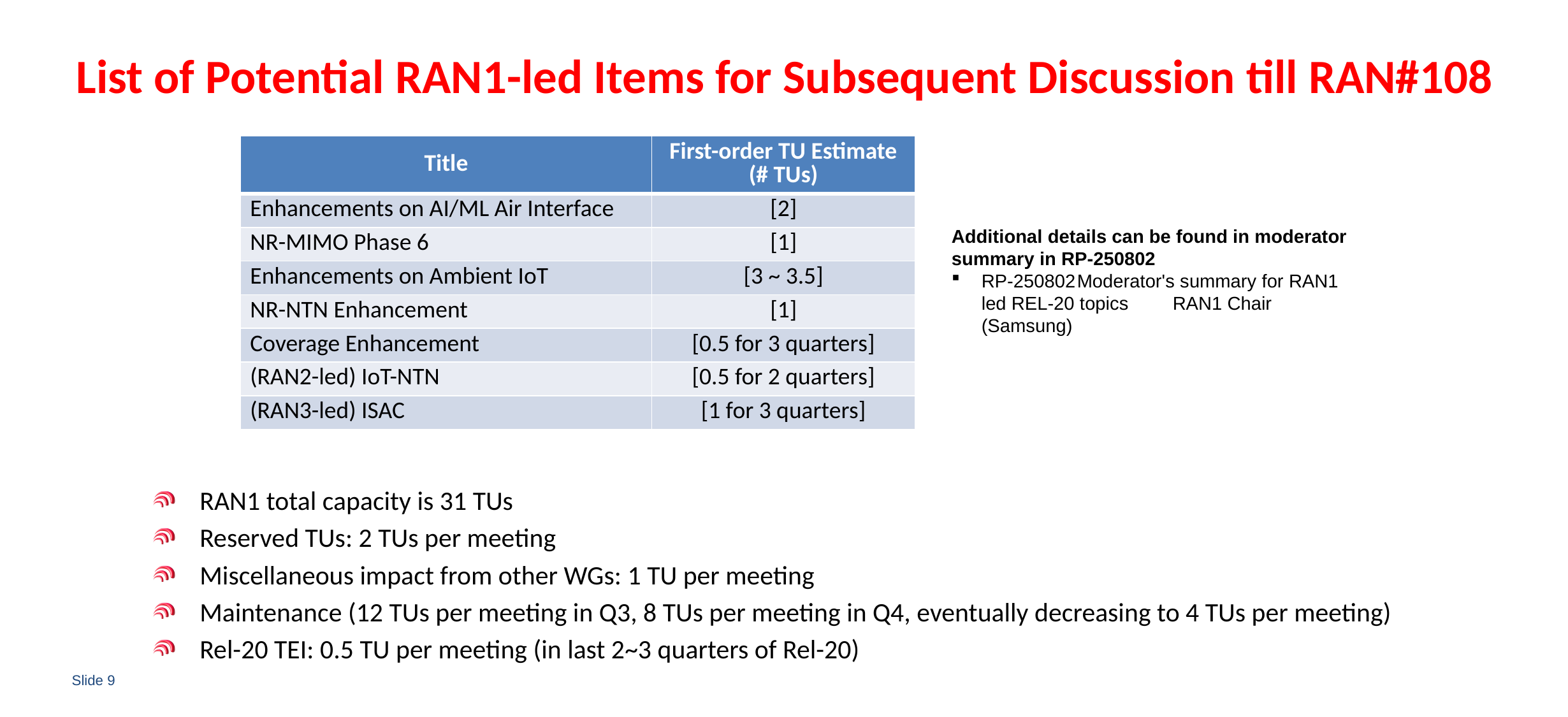

# List of Potential RAN1-led Items for Subsequent Discussion till RAN#108
| Title | First-order TU Estimate (# TUs) |
| --- | --- |
| Enhancements on AI/ML Air Interface | [2] |
| NR-MIMO Phase 6 | [1] |
| Enhancements on Ambient IoT | [3 ~ 3.5] |
| NR-NTN Enhancement | [1] |
| Coverage Enhancement | [0.5 for 3 quarters] |
| (RAN2-led) IoT-NTN | [0.5 for 2 quarters] |
| (RAN3-led) ISAC | [1 for 3 quarters] |
Additional details can be found in moderator summary in RP-250802
RP-250802	Moderator's summary for RAN1 led REL-20 topics	RAN1 Chair (Samsung)
RAN1 total capacity is 31 TUs
Reserved TUs: 2 TUs per meeting
Miscellaneous impact from other WGs: 1 TU per meeting
Maintenance (12 TUs per meeting in Q3, 8 TUs per meeting in Q4, eventually decreasing to 4 TUs per meeting)
Rel-20 TEI: 0.5 TU per meeting (in last 2~3 quarters of Rel-20)